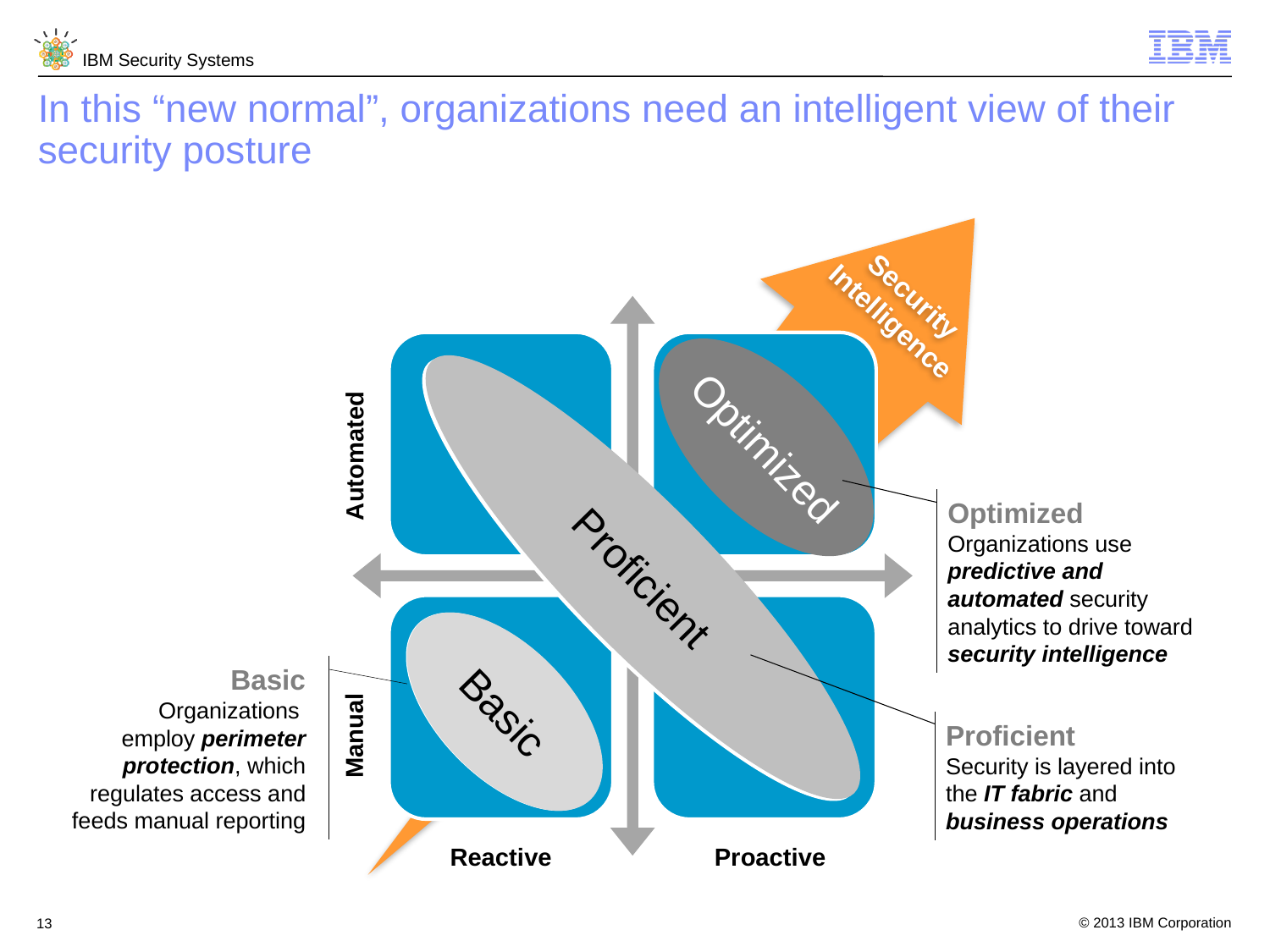

In this “new normal”, organizations need an intelligent view of their security posture

Security
Intelligence

Optimized
Automated
Optimized
Organizations use predictive and automated security analytics to drive toward security intelligence
Proficient
Proficient

Basic
Basic
Organizations
employ perimeter protection, which regulates access and feeds manual reporting
Proficient
Security is layered into the IT fabric and business operations
Manual
Reactive
Proactive